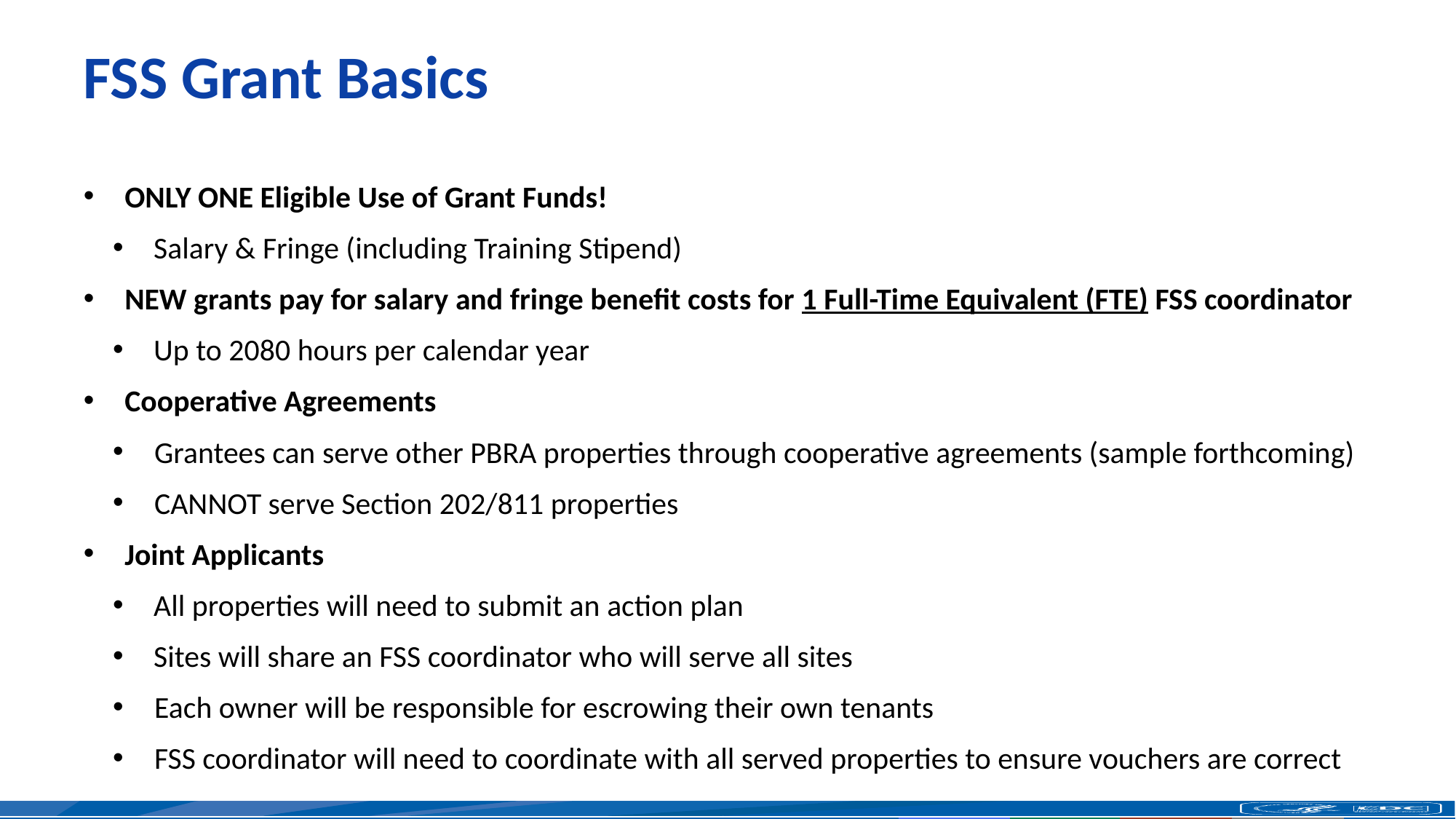

# FSS Grant Basics
ONLY ONE Eligible Use of Grant Funds!
Salary & Fringe (including Training Stipend)
NEW grants pay for salary and fringe benefit costs for 1 Full-Time Equivalent (FTE) FSS coordinator
Up to 2080 hours per calendar year
Cooperative Agreements
Grantees can serve other PBRA properties through cooperative agreements (sample forthcoming)
CANNOT serve Section 202/811 properties
Joint Applicants
All properties will need to submit an action plan
Sites will share an FSS coordinator who will serve all sites
Each owner will be responsible for escrowing their own tenants
FSS coordinator will need to coordinate with all served properties to ensure vouchers are correct